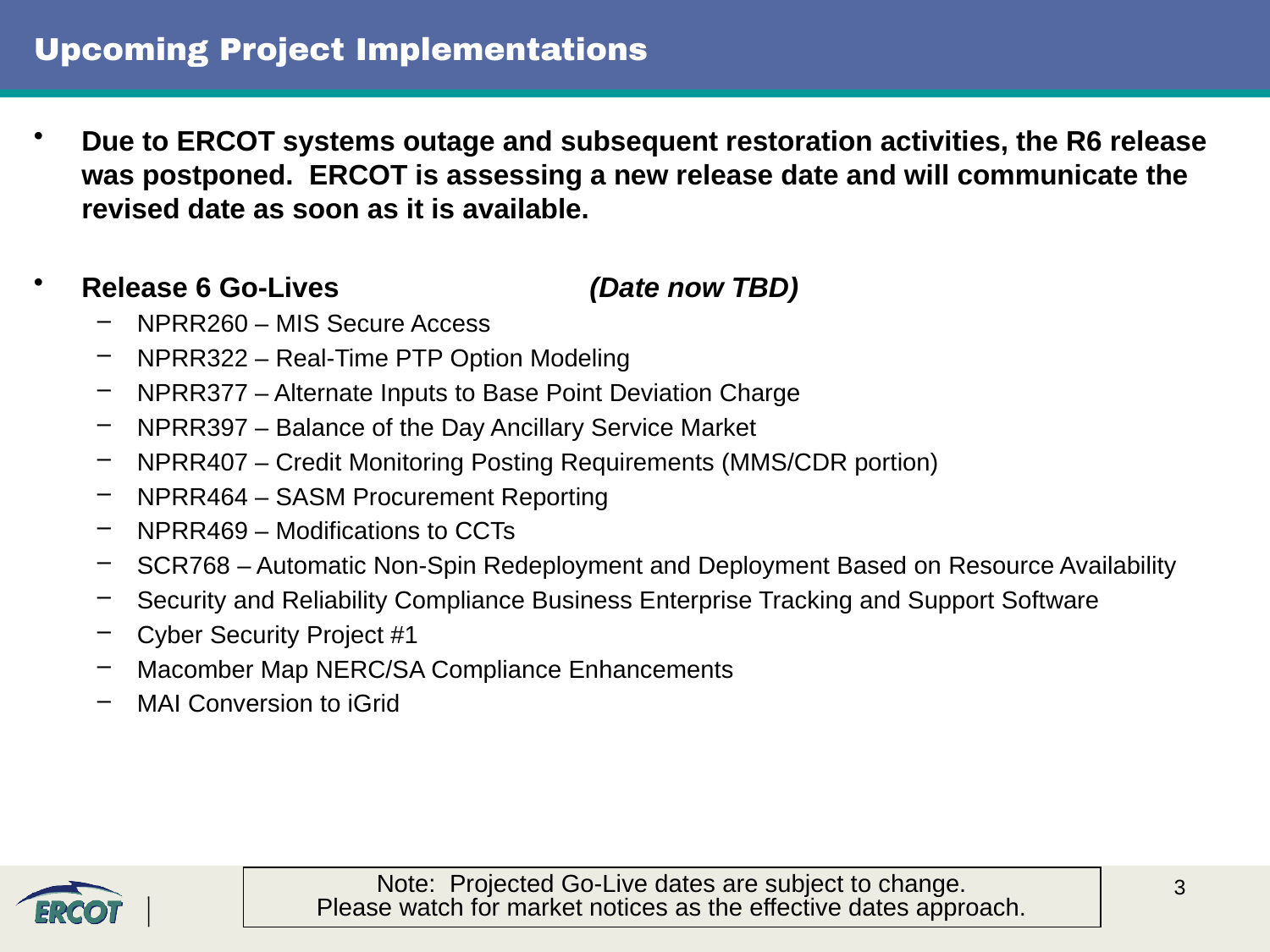

# Upcoming Project Implementations
Due to ERCOT systems outage and subsequent restoration activities, the R6 release was postponed.  ERCOT is assessing a new release date and will communicate the revised date as soon as it is available.

Release 6 Go-Lives		(Date now TBD)
NPRR260 – MIS Secure Access
NPRR322 – Real-Time PTP Option Modeling
NPRR377 – Alternate Inputs to Base Point Deviation Charge
NPRR397 – Balance of the Day Ancillary Service Market
NPRR407 – Credit Monitoring Posting Requirements (MMS/CDR portion)
NPRR464 – SASM Procurement Reporting
NPRR469 – Modifications to CCTs
SCR768 – Automatic Non-Spin Redeployment and Deployment Based on Resource Availability
Security and Reliability Compliance Business Enterprise Tracking and Support Software
Cyber Security Project #1
Macomber Map NERC/SA Compliance Enhancements
MAI Conversion to iGrid

Note:  Projected Go-Live dates are subject to change.
Please watch for market notices as the effective dates approach.